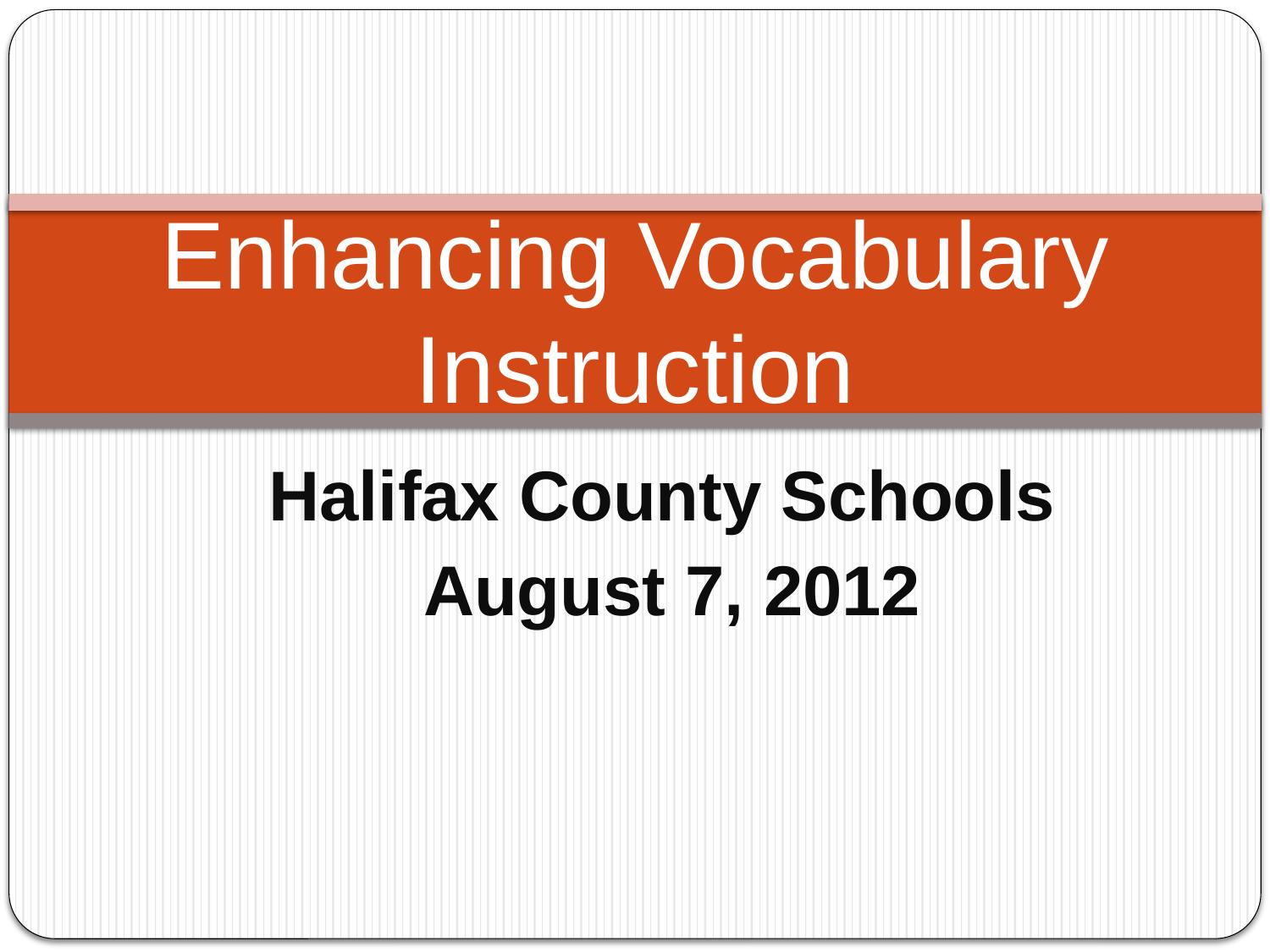

# Enhancing Vocabulary Instruction
Halifax County Schools
August 7, 2012